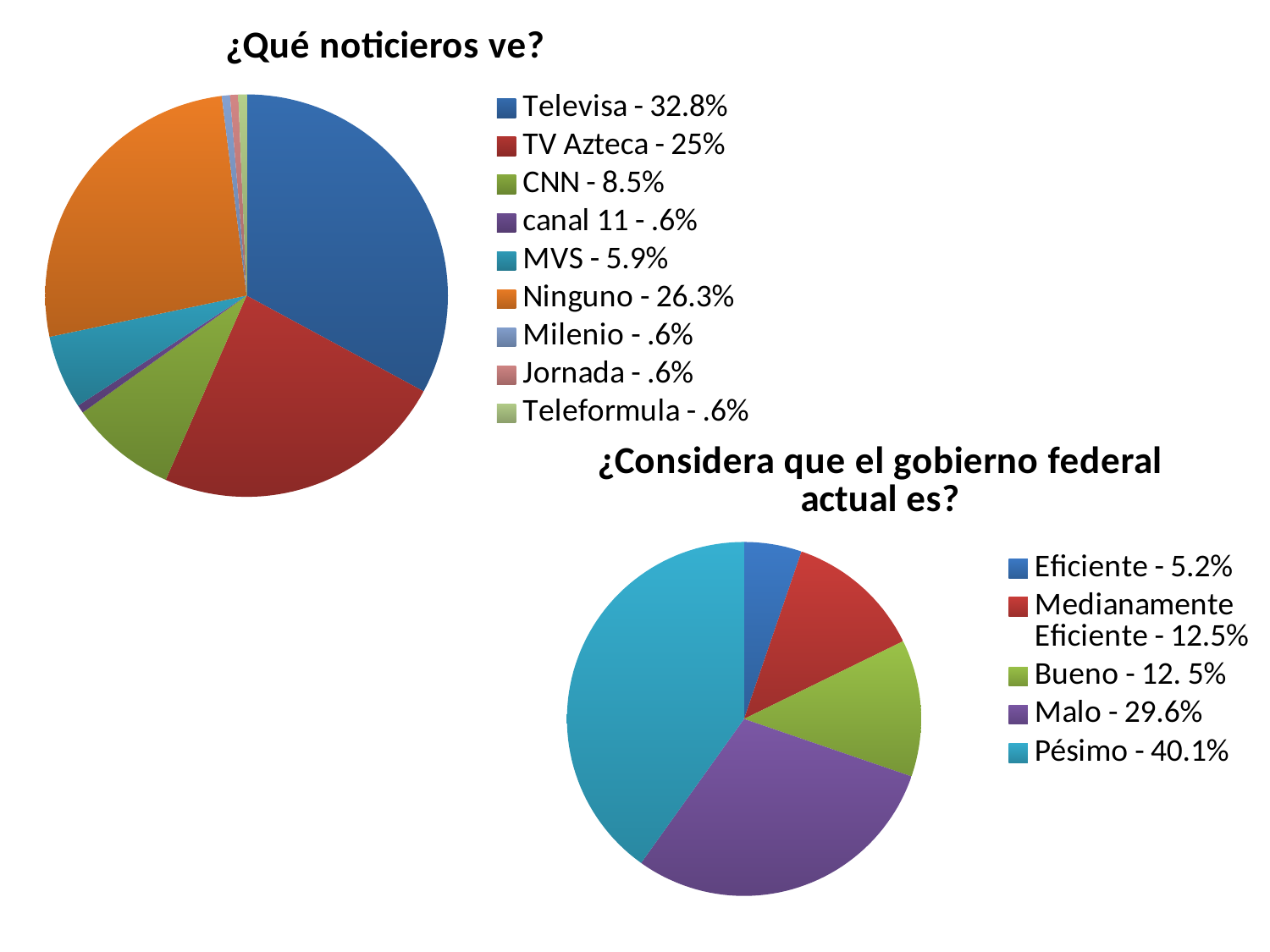

### Chart: ¿Qué noticieros ve?

| Category | Ventas |
|---|---|
| Televisa - 32.8% | 50.0 |
| TV Azteca - 25% | 36.0 |
| CNN - 8.5% | 13.0 |
| canal 11 - .6% | 1.0 |
| MVS - 5.9% | 9.0 |
| Ninguno - 26.3% | 40.0 |
| Milenio - .6% | 1.0 |
| Jornada - .6% | 1.0 |
| Teleformula - .6% | 1.0 |

### Chart: ¿Considera que el gobierno federal actual es?

| Category | Ventas |
|---|---|
| Eficiente - 5.2% | 8.0 |
| Medianamente Eficiente - 12.5% | 19.0 |
| Bueno - 12. 5% | 19.0 |
| Malo - 29.6% | 45.0 |
| Pésimo - 40.1% | 61.0 |